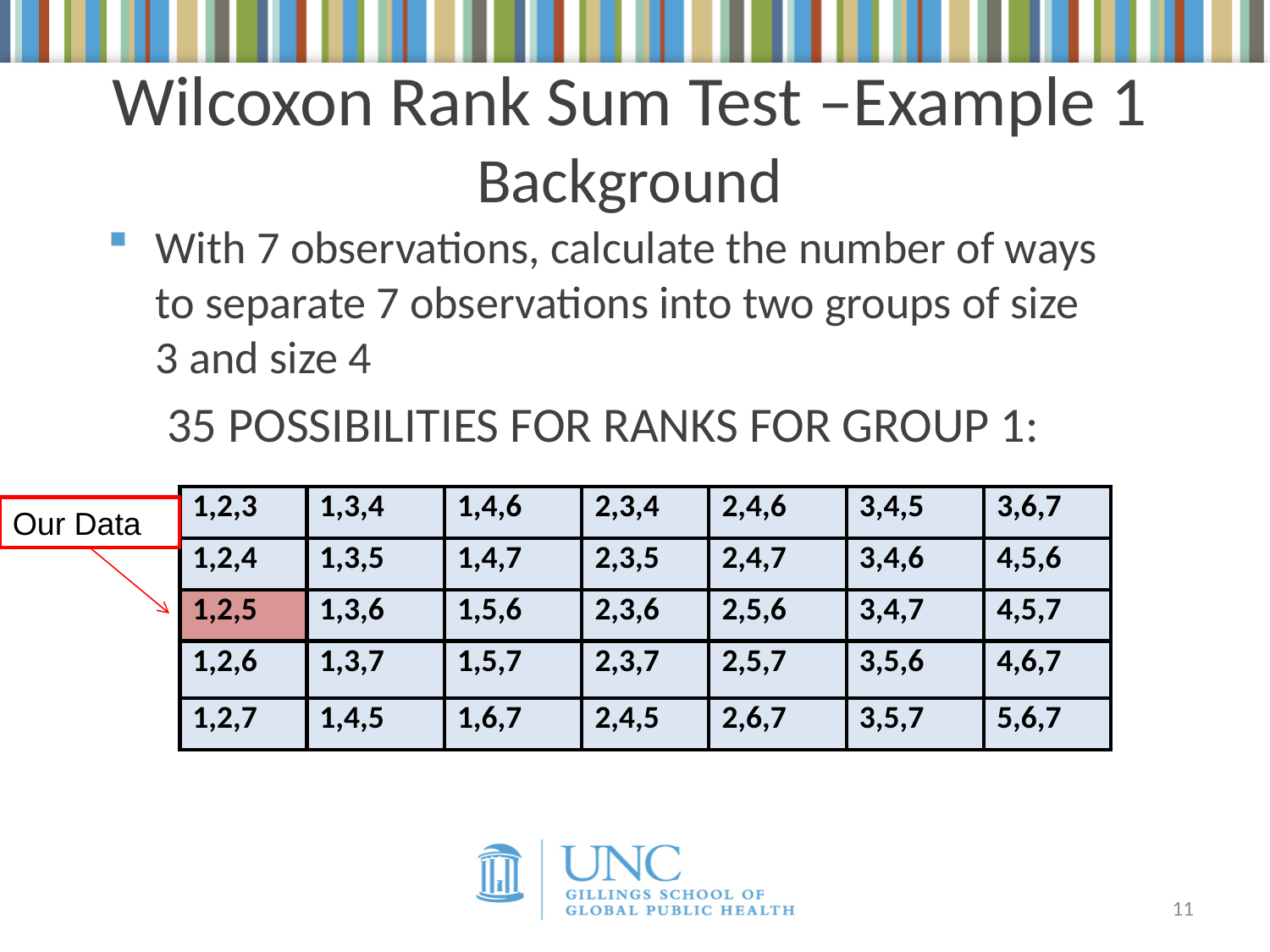

# Wilcoxon Rank Sum Test –Example 1 Background
With 7 observations, calculate the number of ways to separate 7 observations into two groups of size 3 and size 4
35 POSSIBILITIES FOR RANKS FOR GROUP 1:

| 1,2,3 | 1,3,4 | 1,4,6 | 2,3,4 | 2,4,6 | 3,4,5 | 3,6,7 |
| --- | --- | --- | --- | --- | --- | --- |
| 1,2,4 | 1,3,5 | 1,4,7 | 2,3,5 | 2,4,7 | 3,4,6 | 4,5,6 |
| 1,2,5 | 1,3,6 | 1,5,6 | 2,3,6 | 2,5,6 | 3,4,7 | 4,5,7 |
| 1,2,6 | 1,3,7 | 1,5,7 | 2,3,7 | 2,5,7 | 3,5,6 | 4,6,7 |
| 1,2,7 | 1,4,5 | 1,6,7 | 2,4,5 | 2,6,7 | 3,5,7 | 5,6,7 |
Our Data
11